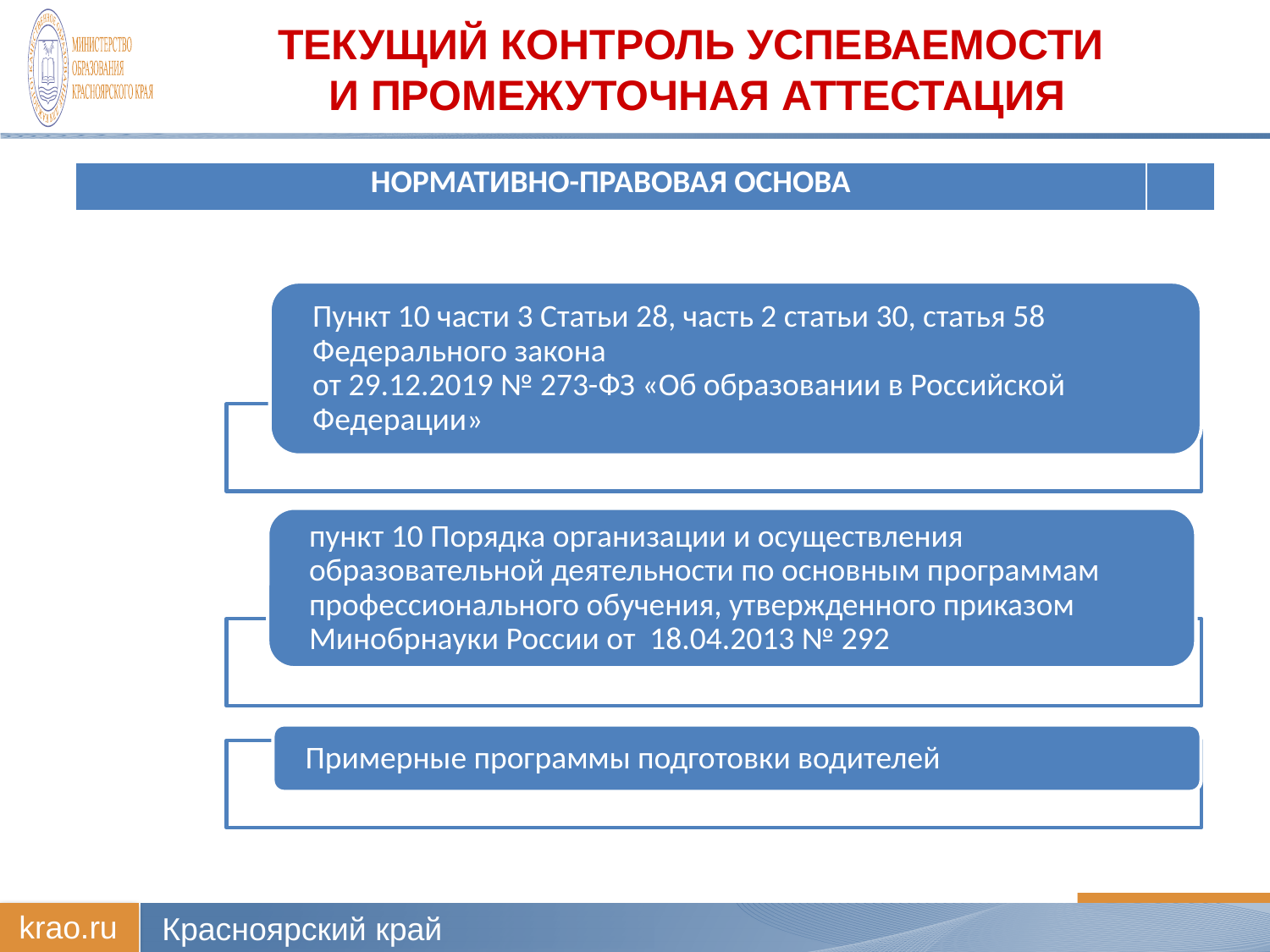

# ТЕКУЩИЙ КОНТРОЛЬ УСПЕВАЕМОСТИ и промежуточная аттестация
| НОРМАТИВНО-ПРАВОВАЯ ОСНОВА |  |
| --- | --- |
Пункт 10 части 3 Статьи 28, часть 2 статьи 30, статья 58 Федерального закона
от 29.12.2019 № 273-ФЗ «Об образовании в Российской Федерации»
пункт 10 Порядка организации и осуществления образовательной деятельности по основным программам профессионального обучения, утвержденного приказом Минобрнауки России от  18.04.2013 № 292
Примерные программы подготовки водителей